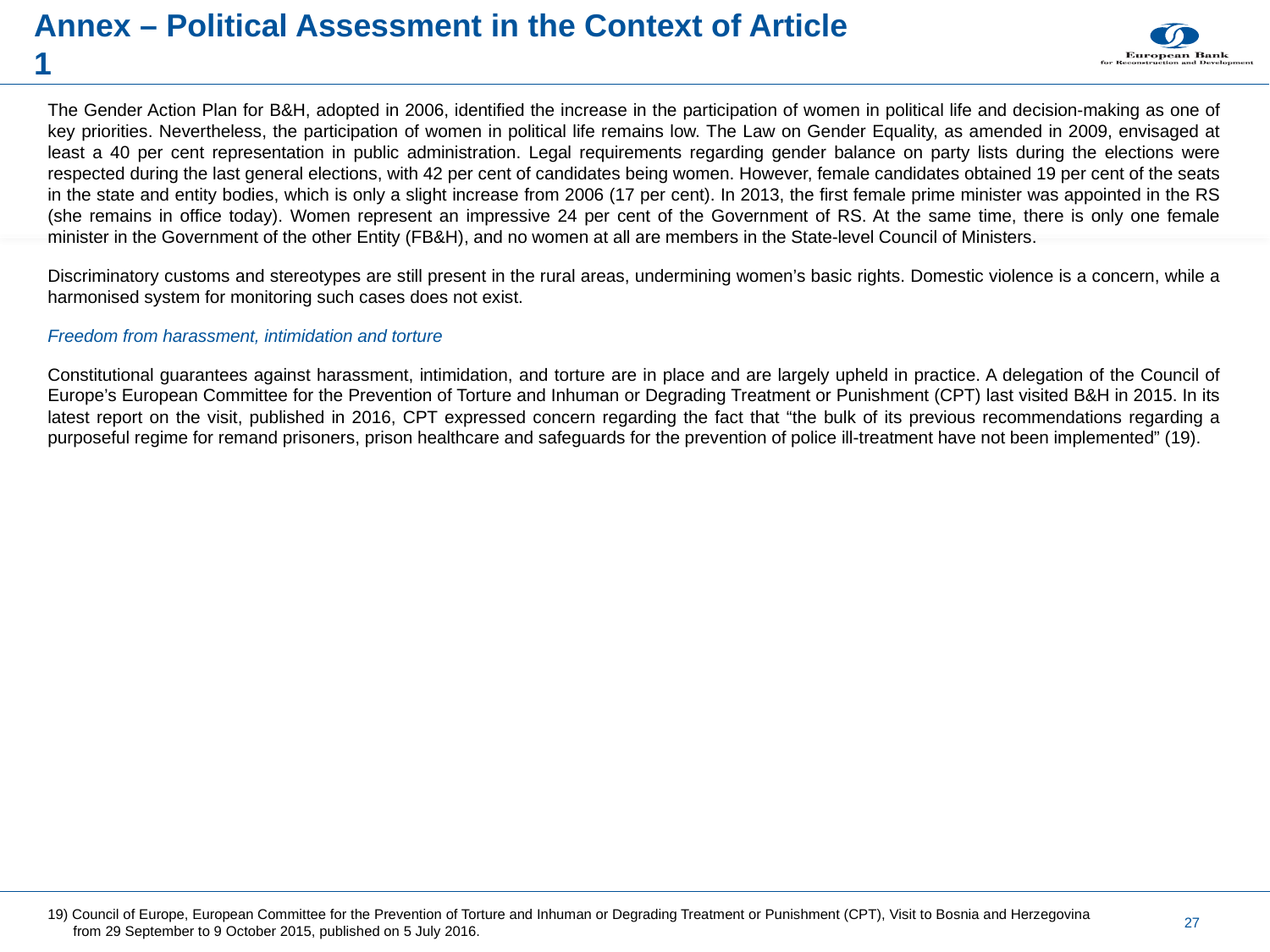

# Annex – Political Assessment in the Context of Article 1
The Gender Action Plan for B&H, adopted in 2006, identified the increase in the participation of women in political life and decision-making as one of key priorities. Nevertheless, the participation of women in political life remains low. The Law on Gender Equality, as amended in 2009, envisaged at least a 40 per cent representation in public administration. Legal requirements regarding gender balance on party lists during the elections were respected during the last general elections, with 42 per cent of candidates being women. However, female candidates obtained 19 per cent of the seats in the state and entity bodies, which is only a slight increase from 2006 (17 per cent). In 2013, the first female prime minister was appointed in the RS (she remains in office today). Women represent an impressive 24 per cent of the Government of RS. At the same time, there is only one female minister in the Government of the other Entity (FB&H), and no women at all are members in the State-level Council of Ministers.
Discriminatory customs and stereotypes are still present in the rural areas, undermining women’s basic rights. Domestic violence is a concern, while a harmonised system for monitoring such cases does not exist.
Freedom from harassment, intimidation and torture
Constitutional guarantees against harassment, intimidation, and torture are in place and are largely upheld in practice. A delegation of the Council of Europe’s European Committee for the Prevention of Torture and Inhuman or Degrading Treatment or Punishment (CPT) last visited B&H in 2015. In its latest report on the visit, published in 2016, CPT expressed concern regarding the fact that “the bulk of its previous recommendations regarding a purposeful regime for remand prisoners, prison healthcare and safeguards for the prevention of police ill-treatment have not been implemented” (19).

27
19) Council of Europe, European Committee for the Prevention of Torture and Inhuman or Degrading Treatment or Punishment (CPT), Visit to Bosnia and Herzegovina        	from 29 September to 9 October 2015, published on 5 July 2016.